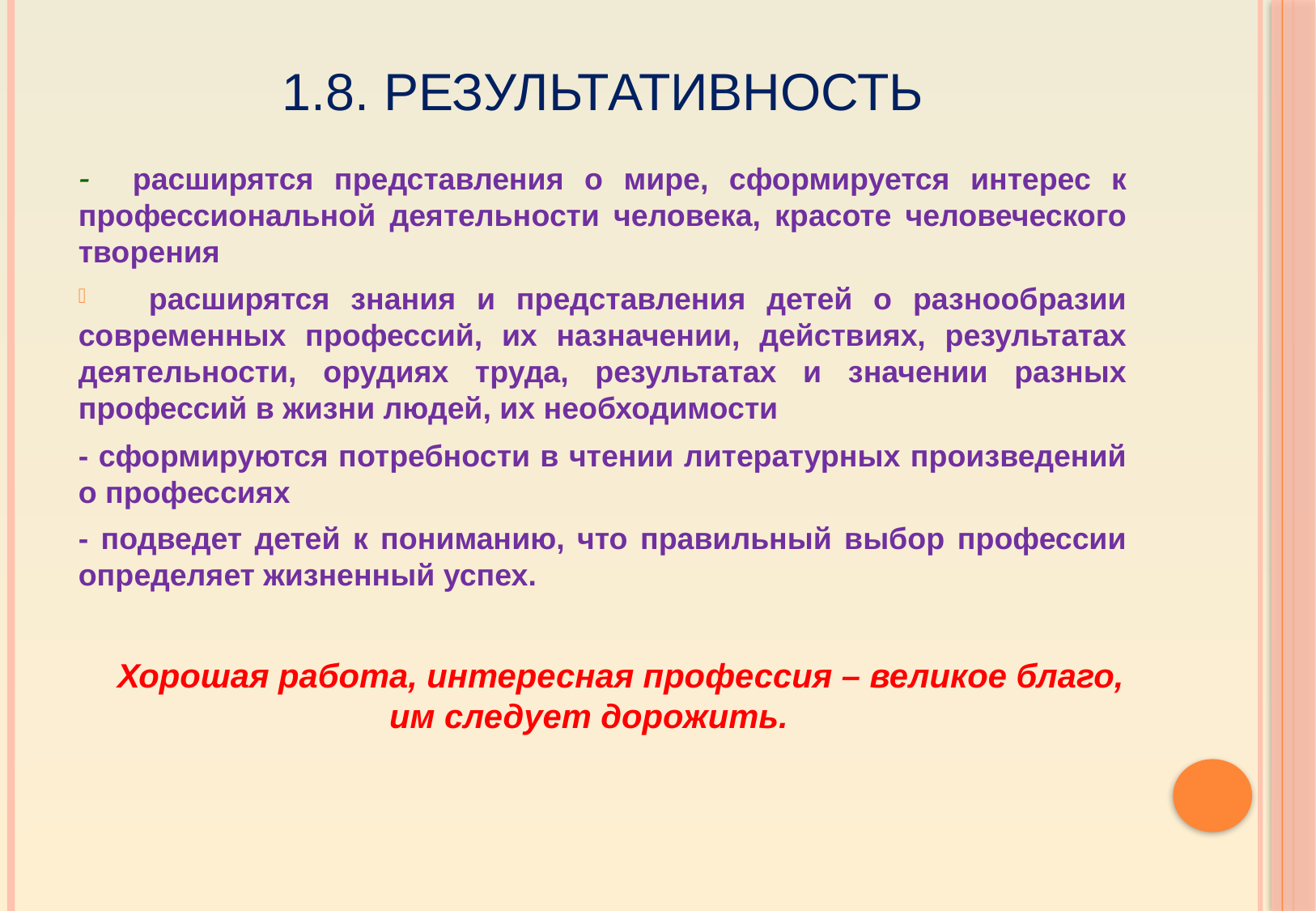

# 1.8. результативность
-  расширятся представления о мире, сформируется интерес к профессиональной деятельности человека, красоте человеческого творения
   расширятся знания и представления детей о разнообразии современных профессий, их назначении, действиях, результатах деятельности, орудиях труда, результатах и значении разных профессий в жизни людей, их необходимости
- сформируются потребности в чтении литературных произведений о профессиях
- подведет детей к пониманию, что правильный выбор профессии определяет жизненный успех.

Хорошая работа, интересная профессия – великое благо, им следует дорожить.